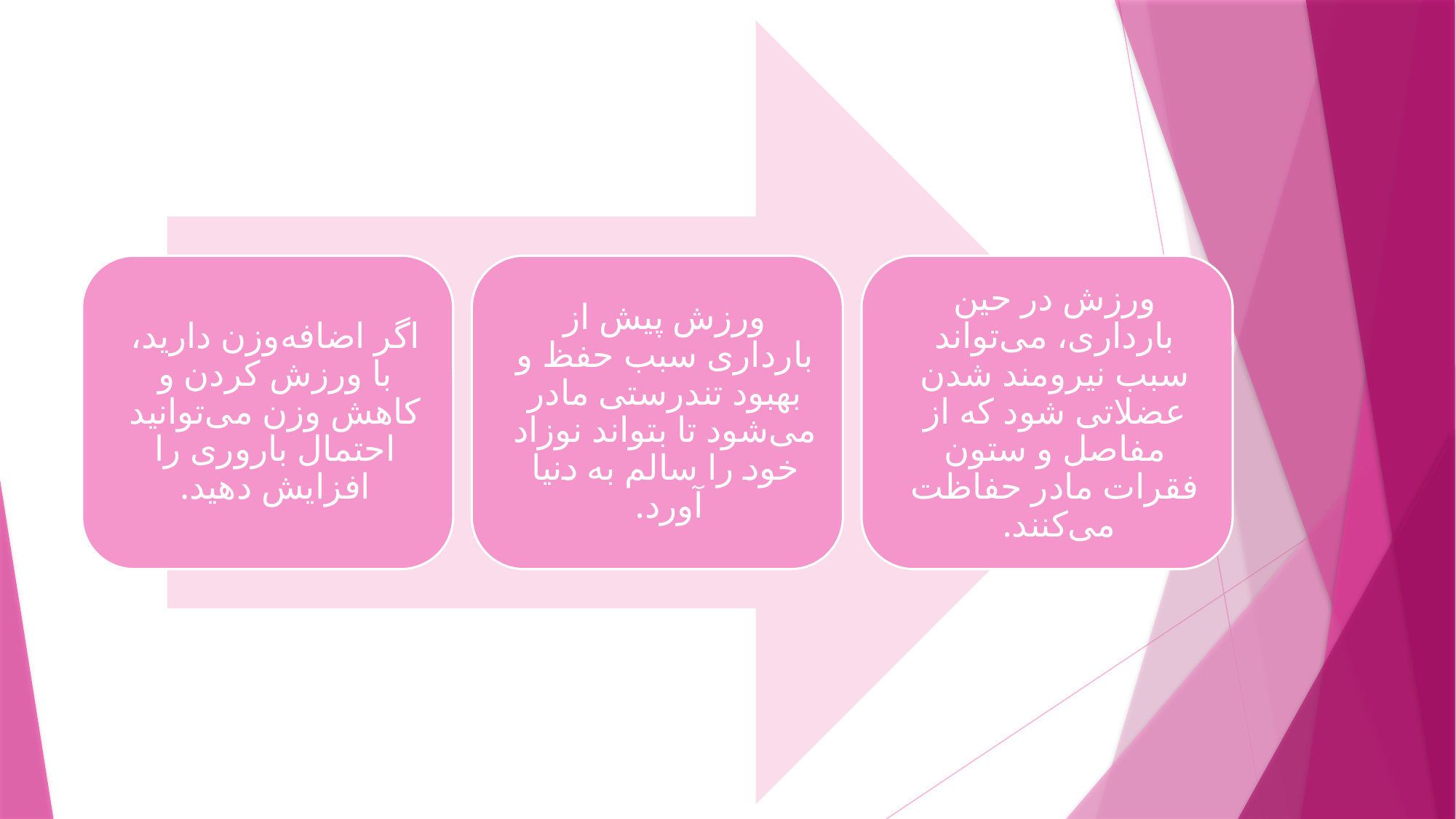

اگر اضافه‌وزن دارید، با ورزش کردن و کاهش وزن می‌توانید احتمال باروری را افزایش دهید.
ورزش پیش از بارداری سبب حفظ و بهبود تندرستی مادر می‌شود تا بتواند نوزاد خود را سالم به دنیا آورد.
ورزش در حین بارداری، می‌تواند سبب نیرومند شدن عضلاتی شود که از مفاصل و ستون فقرات مادر حفاظت می‌کنند.